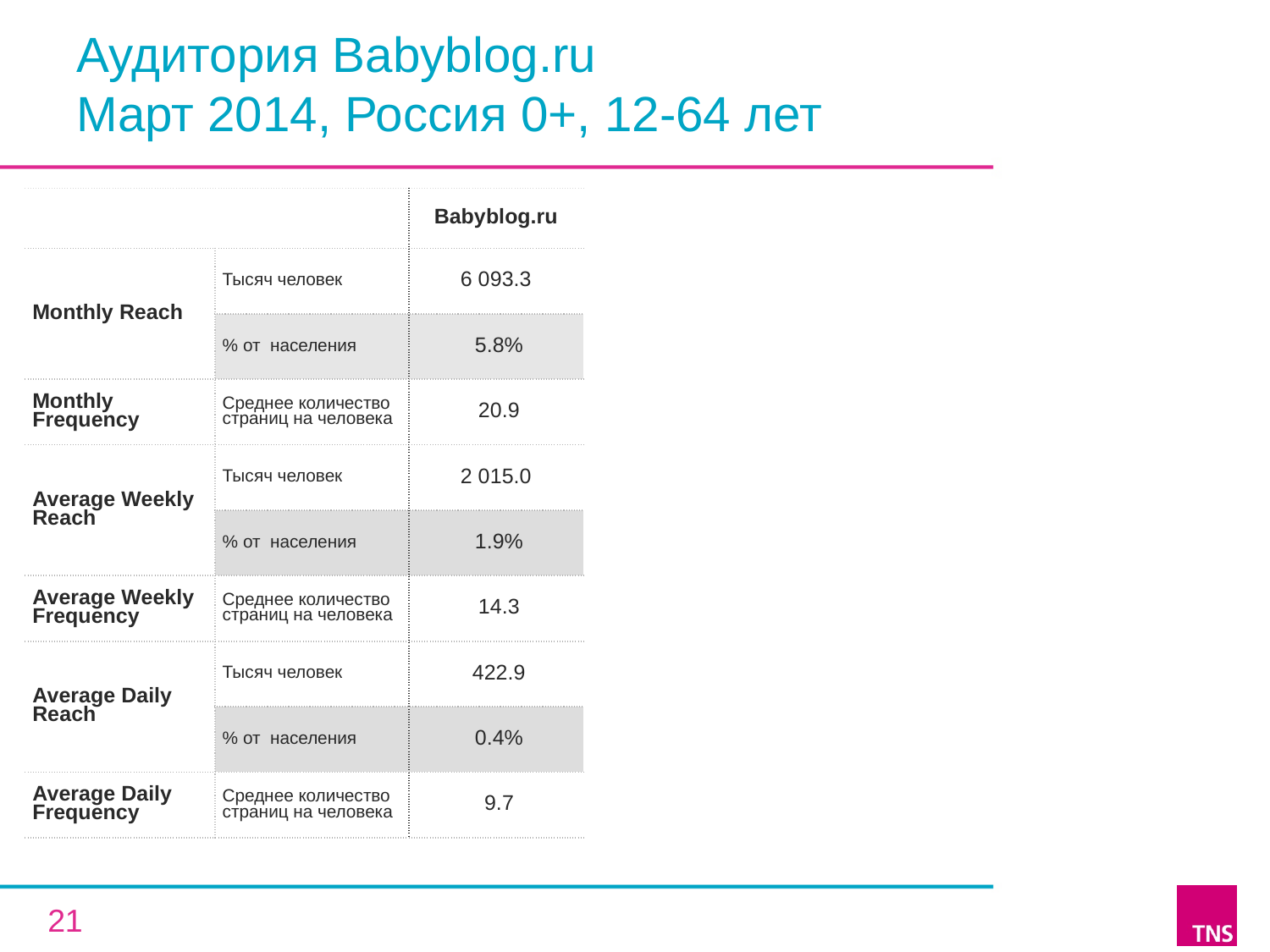

# Аудитория Babyblog.ru Март 2014, Россия 0+, 12-64 лет
|  |  | Babyblog.ru |
| --- | --- | --- |
| Monthly Reach | Тысяч человек | 6 093.3 |
|  | % от населения | 5.8% |
| Monthly Frequency | Среднее количество страниц на человека | 20.9 |
| Average Weekly Reach | Тысяч человек | 2 015.0 |
|  | % от населения | 1.9% |
| Average Weekly Frequency | Среднее количество страниц на человека | 14.3 |
| Average Daily Reach | Тысяч человек | 422.9 |
|  | % от населения | 0.4% |
| Average Daily Frequency | Среднее количество страниц на человека | 9.7 |

21